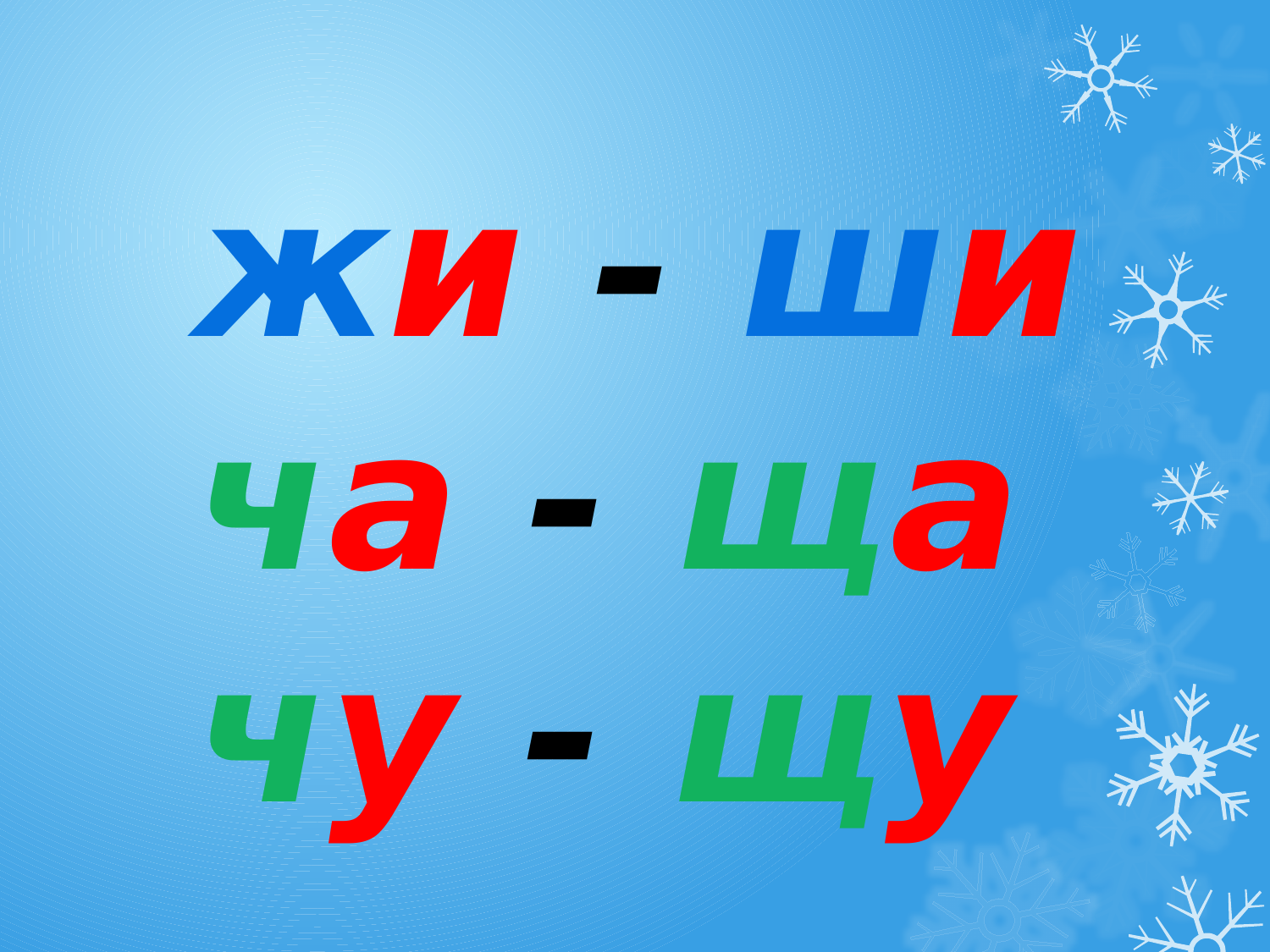

жи - ши
ча - ща
чу - щу